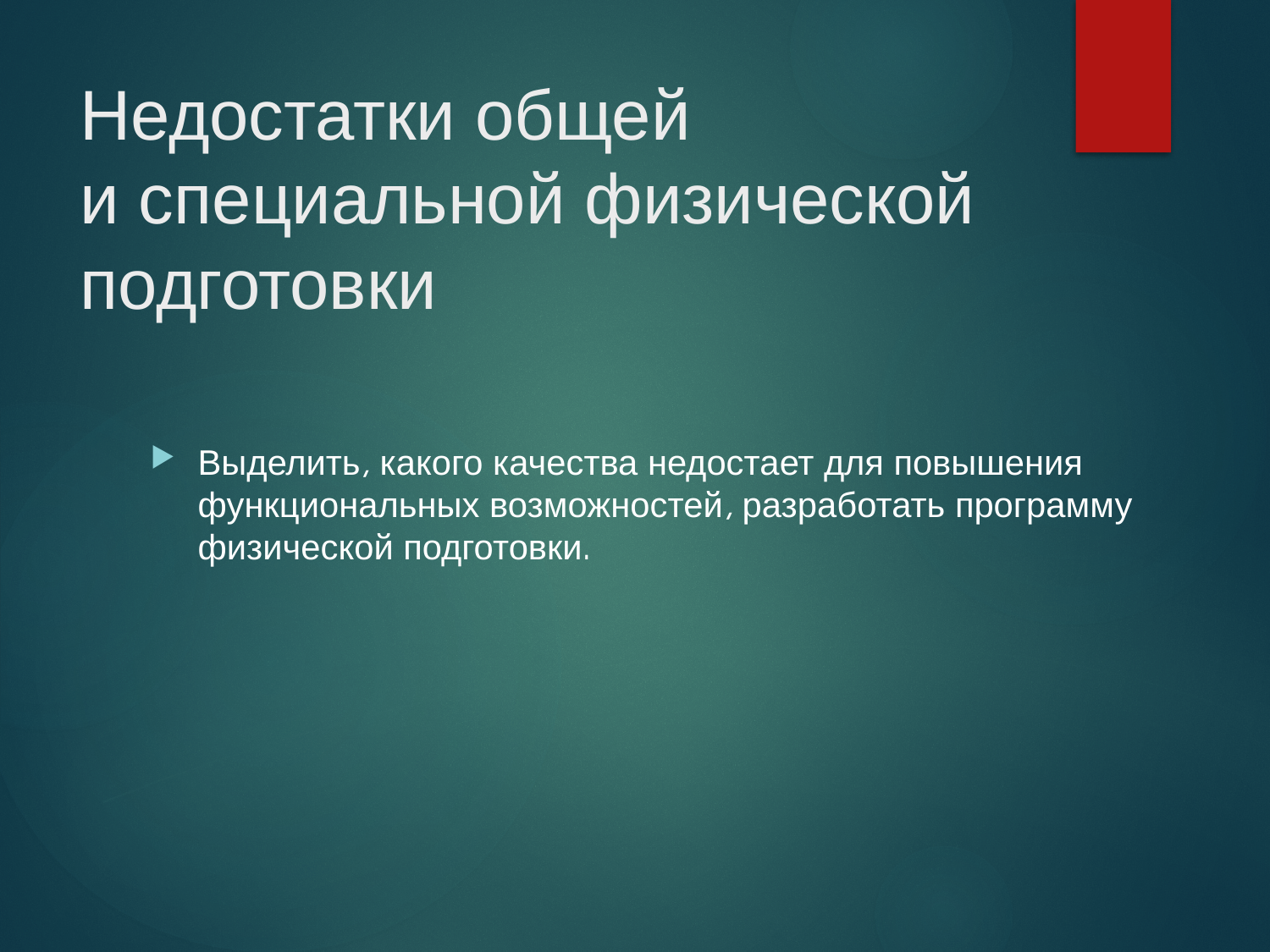

# Недостатки общей и специальной физической подготовки
Выделить, какого качества недостает для повышения функциональных возможностей, разработать программу физической подготовки.